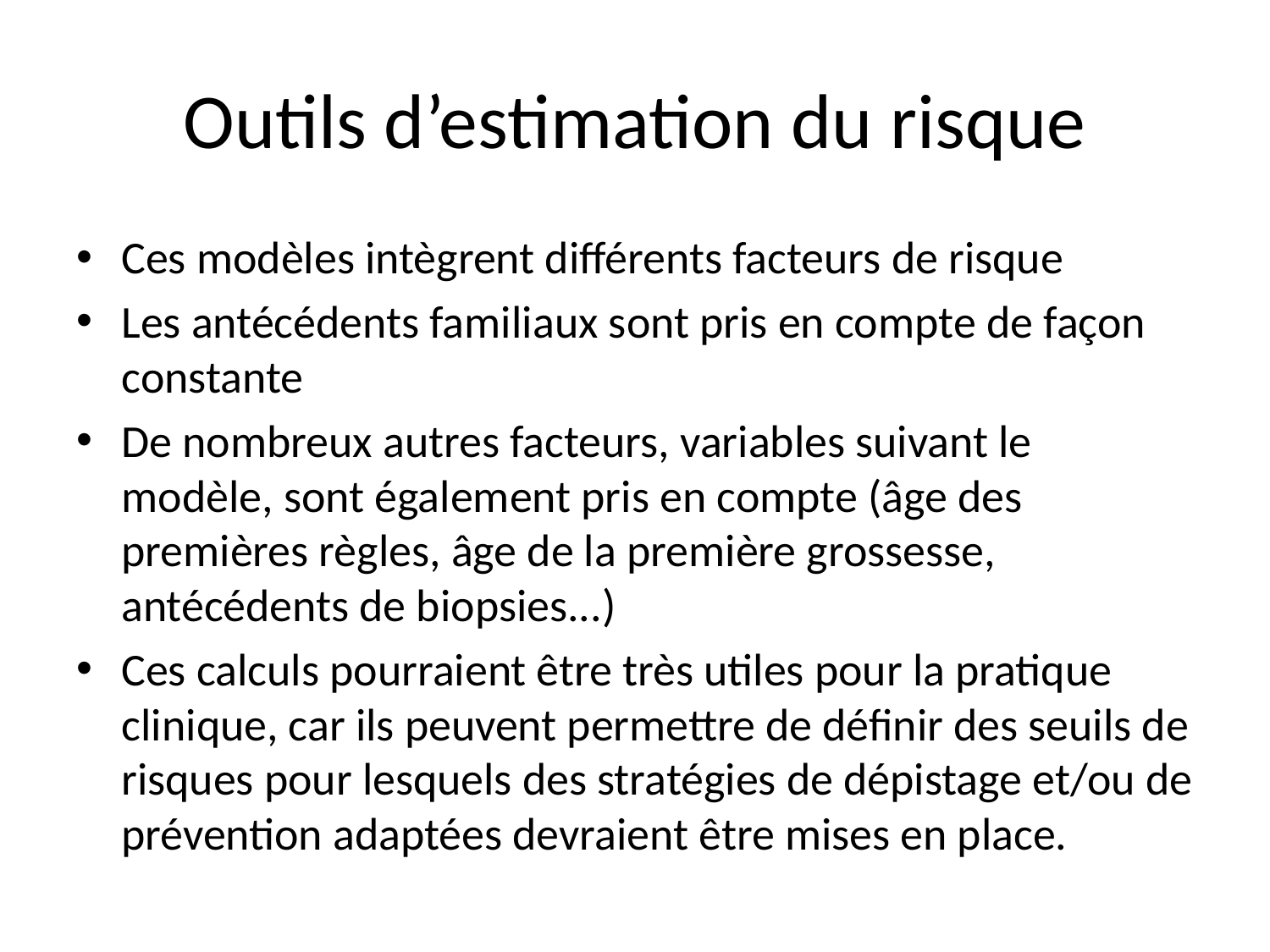

# Outils d’estimation du risque
Ces modèles intègrent différents facteurs de risque
Les antécédents familiaux sont pris en compte de façon constante
De nombreux autres facteurs, variables suivant le modèle, sont également pris en compte (âge des premières règles, âge de la première grossesse, antécédents de biopsies...)
Ces calculs pourraient être très utiles pour la pratique clinique, car ils peuvent permettre de définir des seuils de risques pour lesquels des stratégies de dépistage et/ou de prévention adaptées devraient être mises en place.